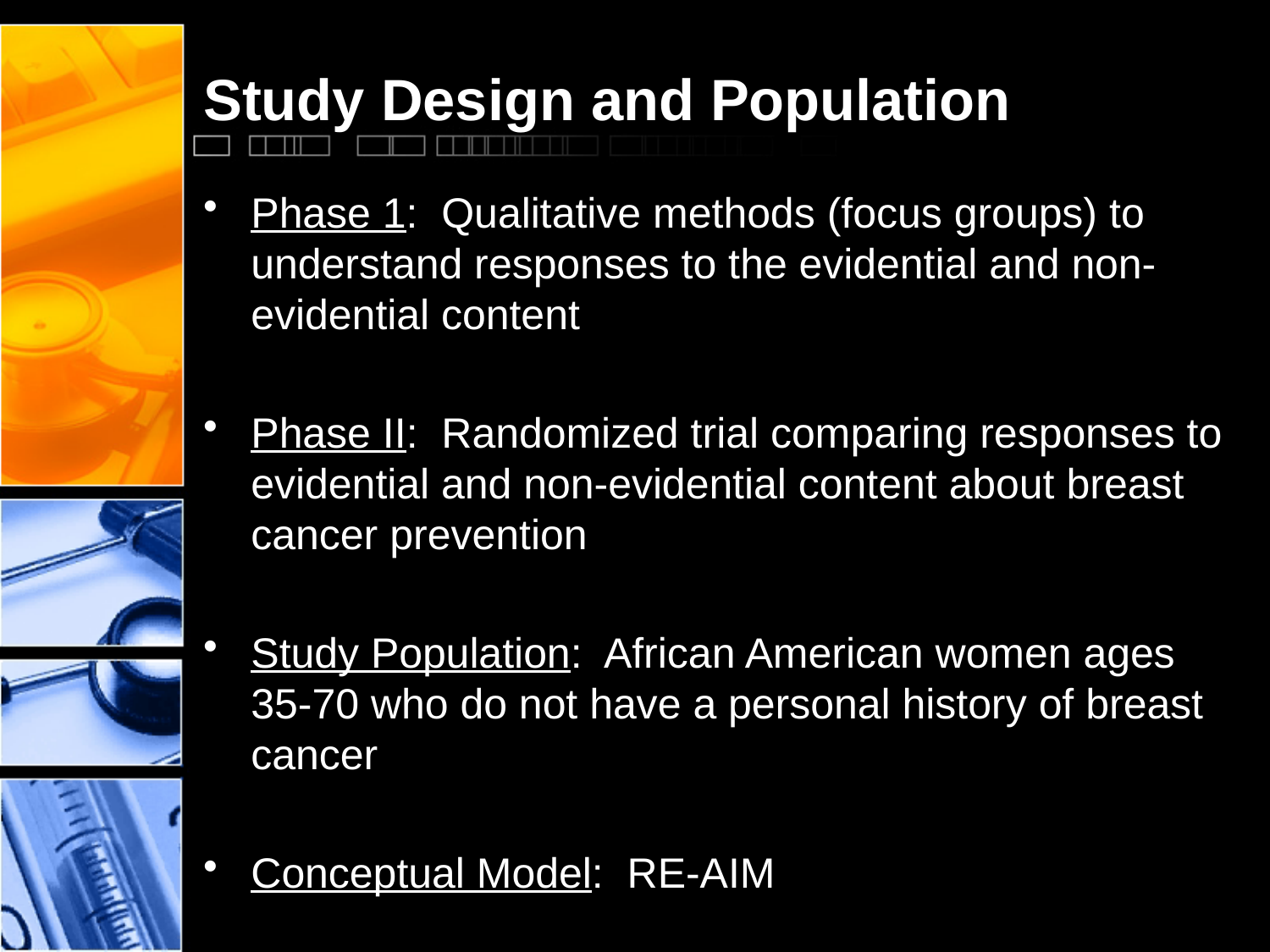

# Study Design and Population
Phase 1:  Qualitative methods (focus groups) to understand responses to the evidential and non-evidential content

Phase II:  Randomized trial comparing responses to evidential and non-evidential content about breast cancer prevention

Study Population:  African American women ages 35-70 who do not have a personal history of breast cancer

Conceptual Model:  RE-AIM